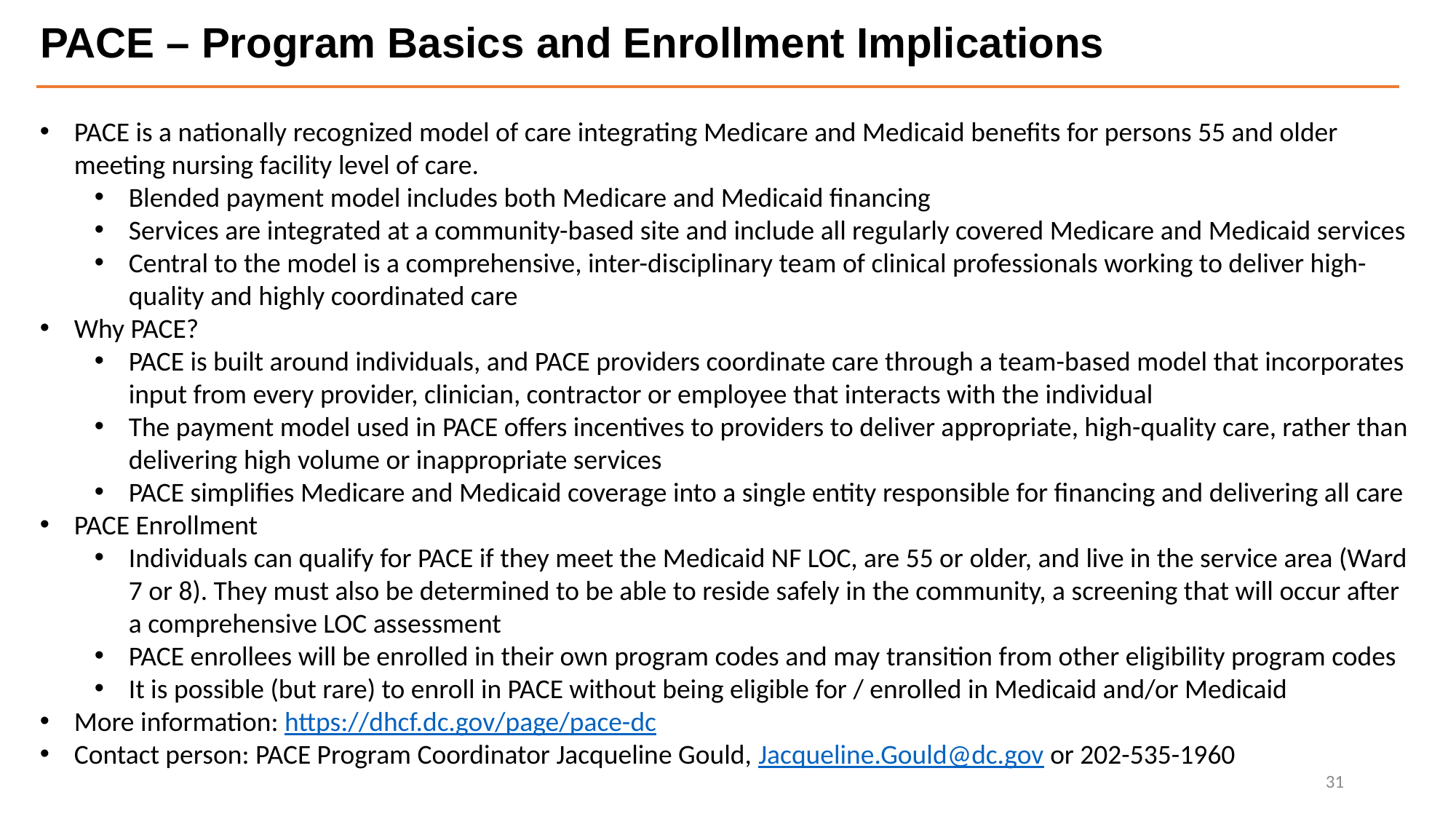

PACE – Program Basics and Enrollment Implications

PACE is a nationally recognized model of care integrating Medicare and Medicaid benefits for persons 55 and older meeting nursing facility level of care.
Blended payment model includes both Medicare and Medicaid financing
Services are integrated at a community-based site and include all regularly covered Medicare and Medicaid services
Central to the model is a comprehensive, inter-disciplinary team of clinical professionals working to deliver high-quality and highly coordinated care
Why PACE?
PACE is built around individuals, and PACE providers coordinate care through a team-based model that incorporates input from every provider, clinician, contractor or employee that interacts with the individual
The payment model used in PACE offers incentives to providers to deliver appropriate, high-quality care, rather than delivering high volume or inappropriate services
PACE simplifies Medicare and Medicaid coverage into a single entity responsible for financing and delivering all care
PACE Enrollment
Individuals can qualify for PACE if they meet the Medicaid NF LOC, are 55 or older, and live in the service area (Ward 7 or 8). They must also be determined to be able to reside safely in the community, a screening that will occur after a comprehensive LOC assessment
PACE enrollees will be enrolled in their own program codes and may transition from other eligibility program codes
It is possible (but rare) to enroll in PACE without being eligible for / enrolled in Medicaid and/or Medicaid
More information: https://dhcf.dc.gov/page/pace-dc
Contact person: PACE Program Coordinator Jacqueline Gould, Jacqueline.Gould@dc.gov or 202-535-1960

31